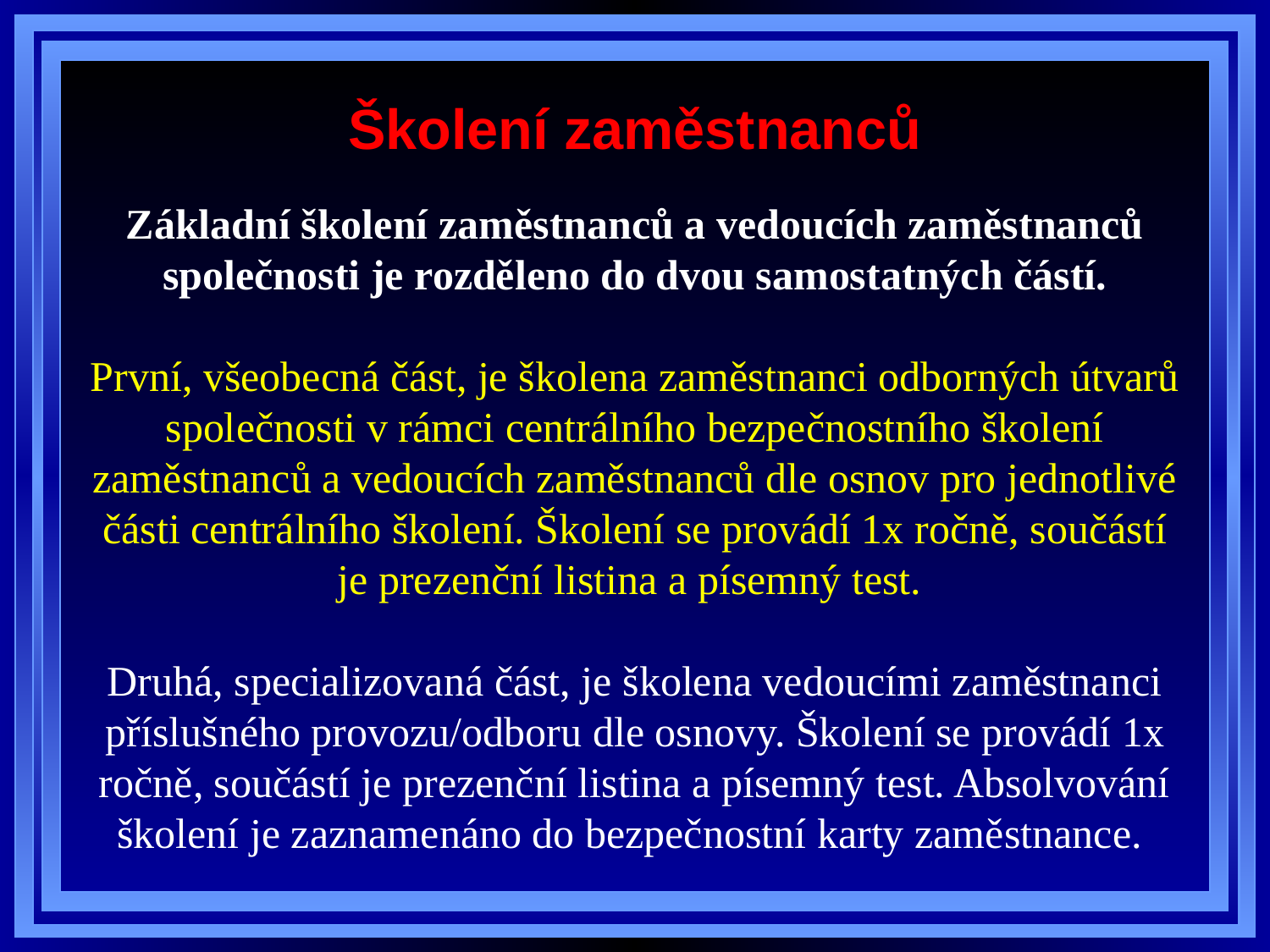

# Školení zaměstnanců
Základní školení zaměstnanců a vedoucích zaměstnanců společnosti je rozděleno do dvou samostatných částí.

První, všeobecná část, je školena zaměstnanci odborných útvarů společnosti v rámci centrálního bezpečnostního školení zaměstnanců a vedoucích zaměstnanců dle osnov pro jednotlivé části centrálního školení. Školení se provádí 1x ročně, součástí je prezenční listina a písemný test.

Druhá, specializovaná část, je školena vedoucími zaměstnanci příslušného provozu/odboru dle osnovy. Školení se provádí 1x ročně, součástí je prezenční listina a písemný test. Absolvování školení je zaznamenáno do bezpečnostní karty zaměstnance.